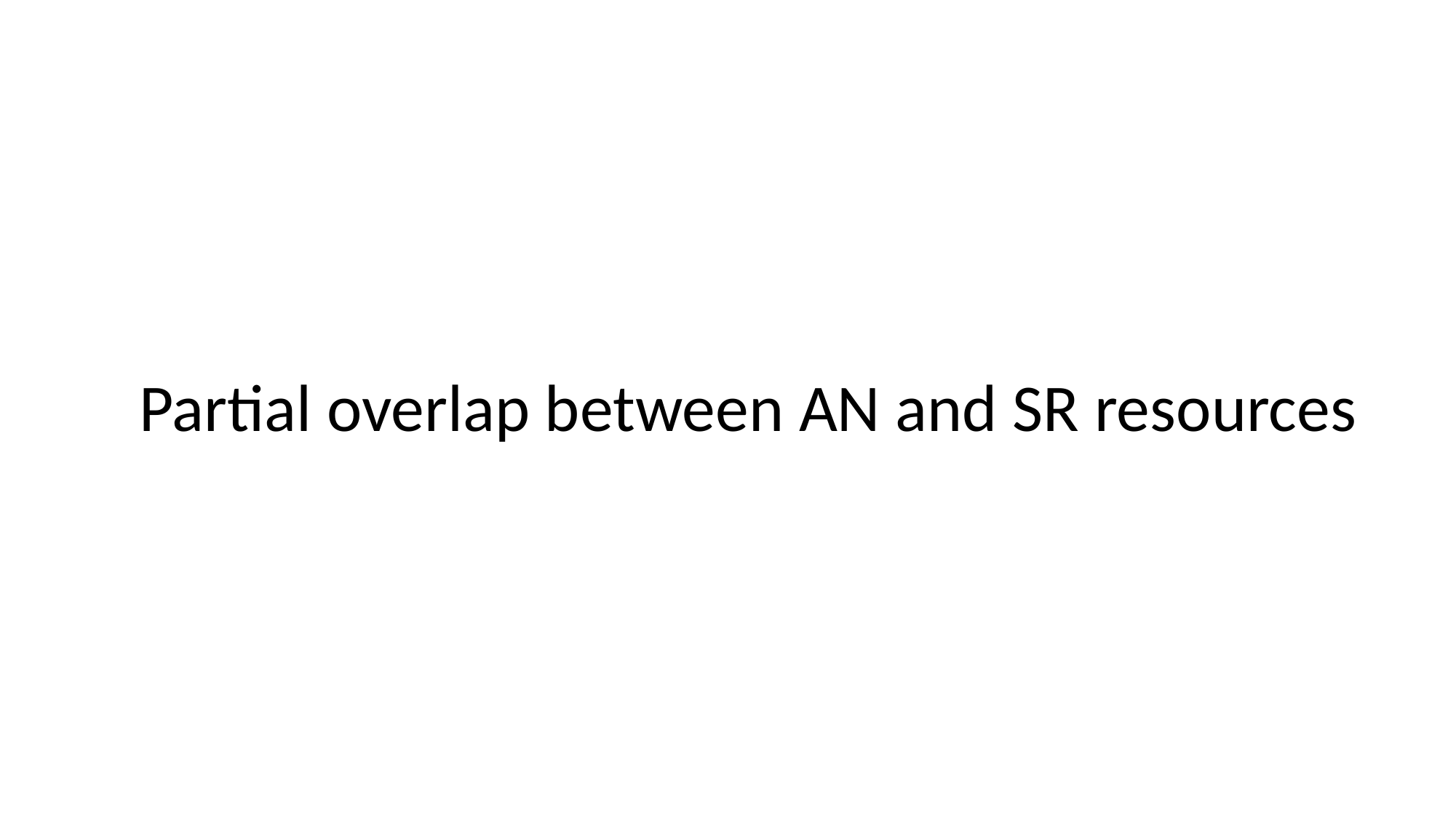

# Partial overlap between AN and SR resources